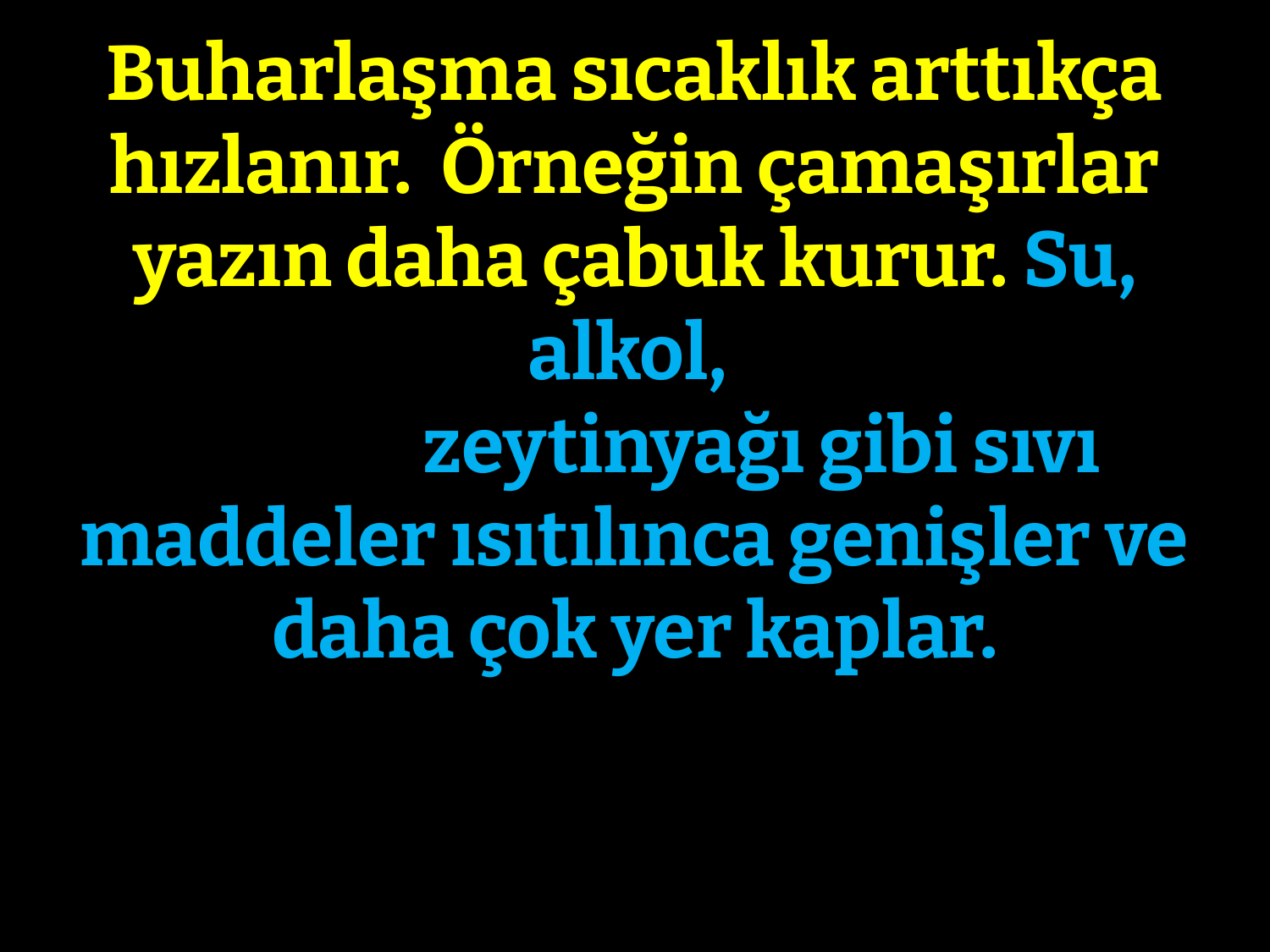

Buharlaşma sıcaklık arttıkça hızlanır.  Örneğin çamaşırlar yazın daha çabuk kurur. Su, alkol,
		zeytinyağı gibi sıvı maddeler ısıtılınca genişler ve daha çok yer kaplar.
#